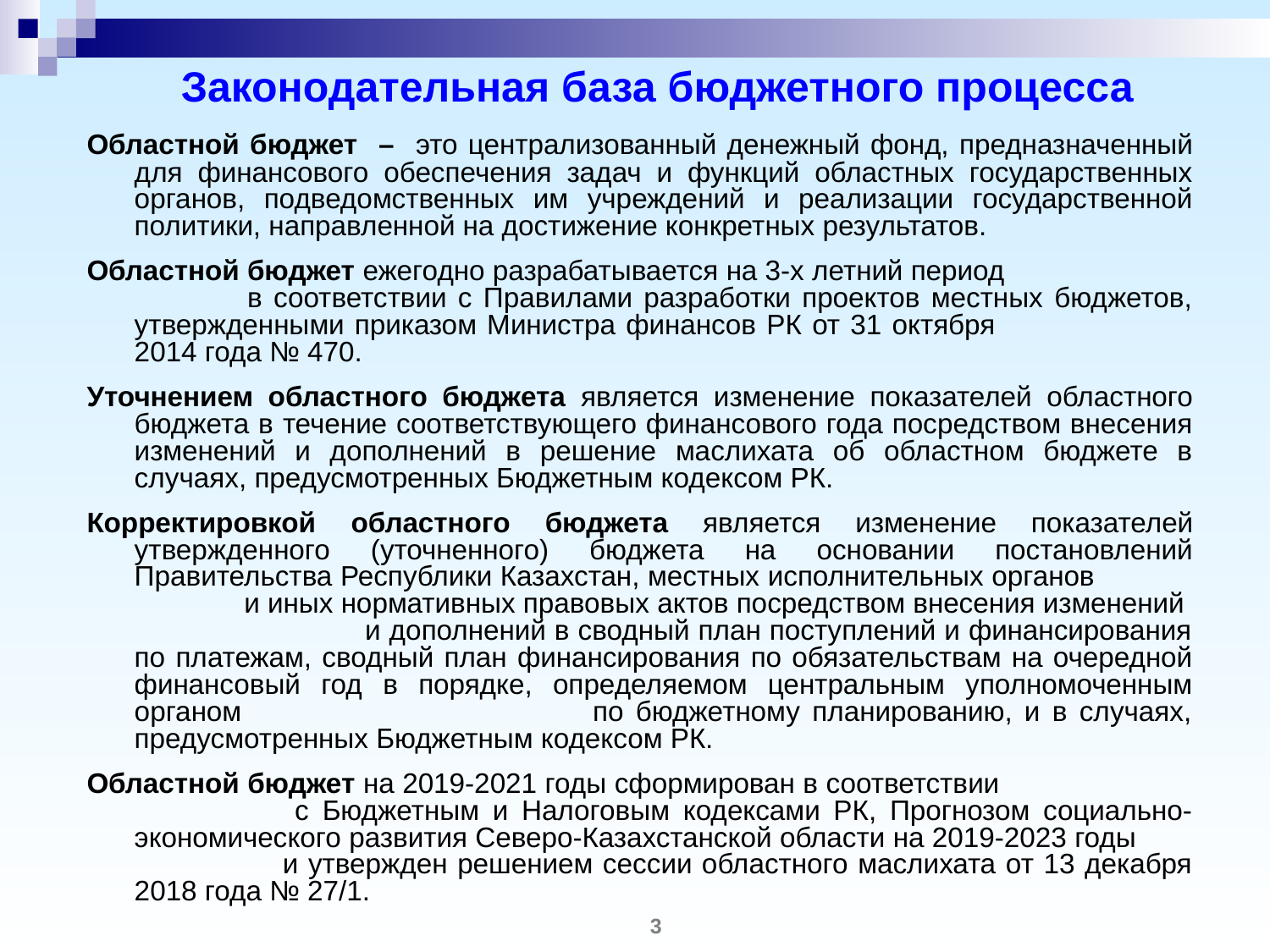

# Законодательная база бюджетного процесса
Областной бюджет  –  это централизованный денежный фонд, предназначенный для финансового обеспечения задач и функций областных государственных органов, подведомственных им учреждений и реализации государственной политики, направленной на достижение конкретных результатов.

Областной бюджет ежегодно разрабатывается на 3-х летний период                                   в соответствии с Правилами разработки проектов местных бюджетов, утвержденными приказом Министра финансов РК от 31 октября                    2014 года № 470.

Уточнением областного бюджета является изменение показателей областного бюджета в течение соответствующего финансового года посредством внесения изменений и дополнений в решение маслихата об областном бюджете в случаях, предусмотренных Бюджетным кодексом РК.

Корректировкой областного бюджета является изменение показателей утвержденного (уточненного) бюджета на основании постановлений Правительства Республики Казахстан, местных исполнительных органов                           и иных нормативных правовых актов посредством внесения изменений                             и дополнений в сводный план поступлений и финансирования по платежам, сводный план финансирования по обязательствам на очередной финансовый год в порядке, определяемом центральным уполномоченным органом                             по бюджетному планированию, и в случаях, предусмотренных Бюджетным кодексом РК.

Областной бюджет на 2019-2021 годы сформирован в соответствии                                     с Бюджетным и Налоговым кодексами РК, Прогнозом социально-экономического развития Северо-Казахстанской области на 2019-2023 годы                       и утвержден решением сессии областного маслихата от 13 декабря 2018 года № 27/1.
3